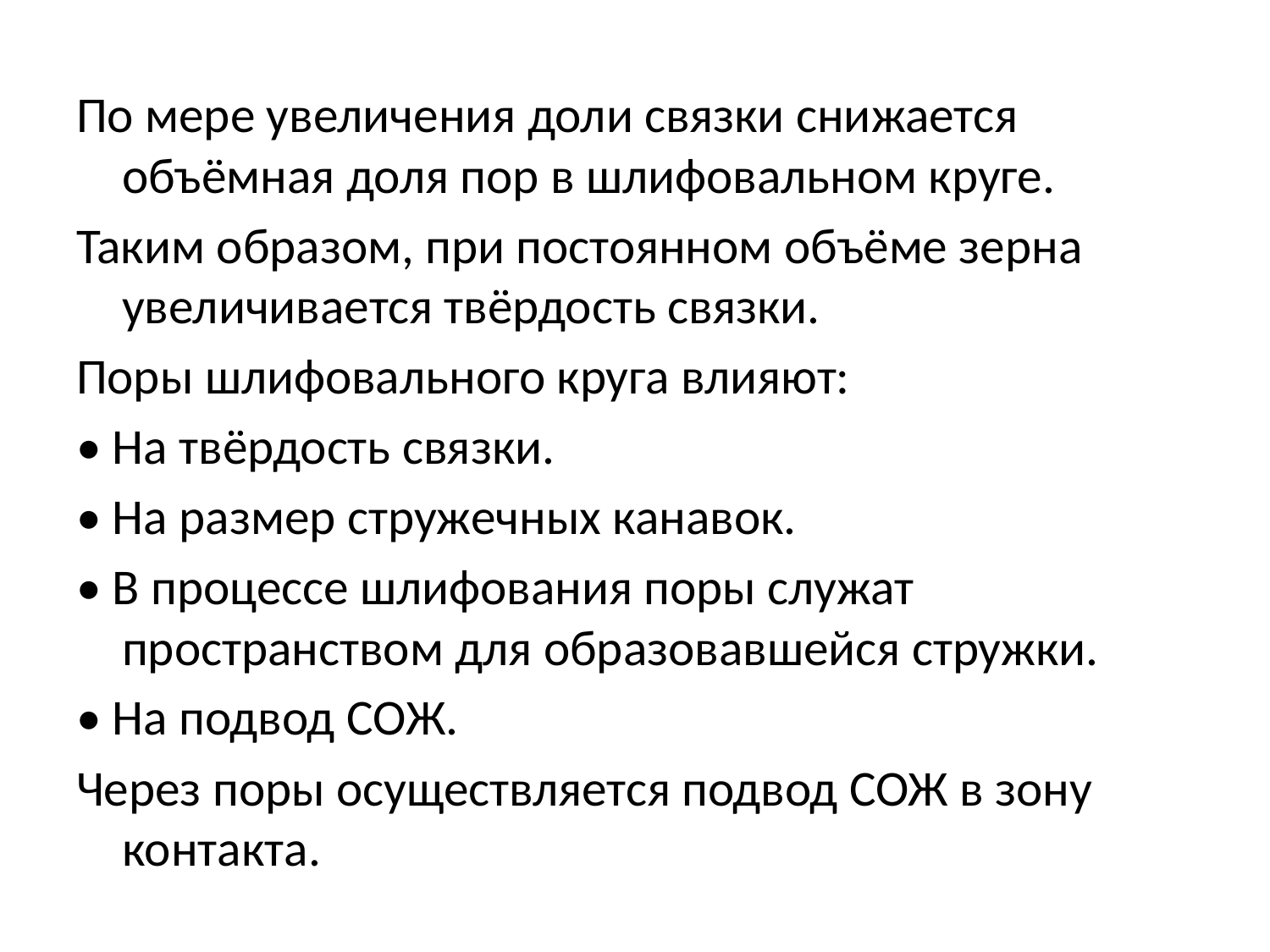

По мере увеличения доли связки снижается объёмная доля пор в шлифовальном круге.
Таким образом, при постоянном объёме зерна увеличивается твёрдость связки.
Поры шлифовального круга влияют:
• На твёрдость связки.
• На размер стружечных канавок.
• В процессе шлифования поры служат пространством для образовавшейся стружки.
• На подвод СОЖ.
Через поры осуществляется подвод СОЖ в зону контакта.